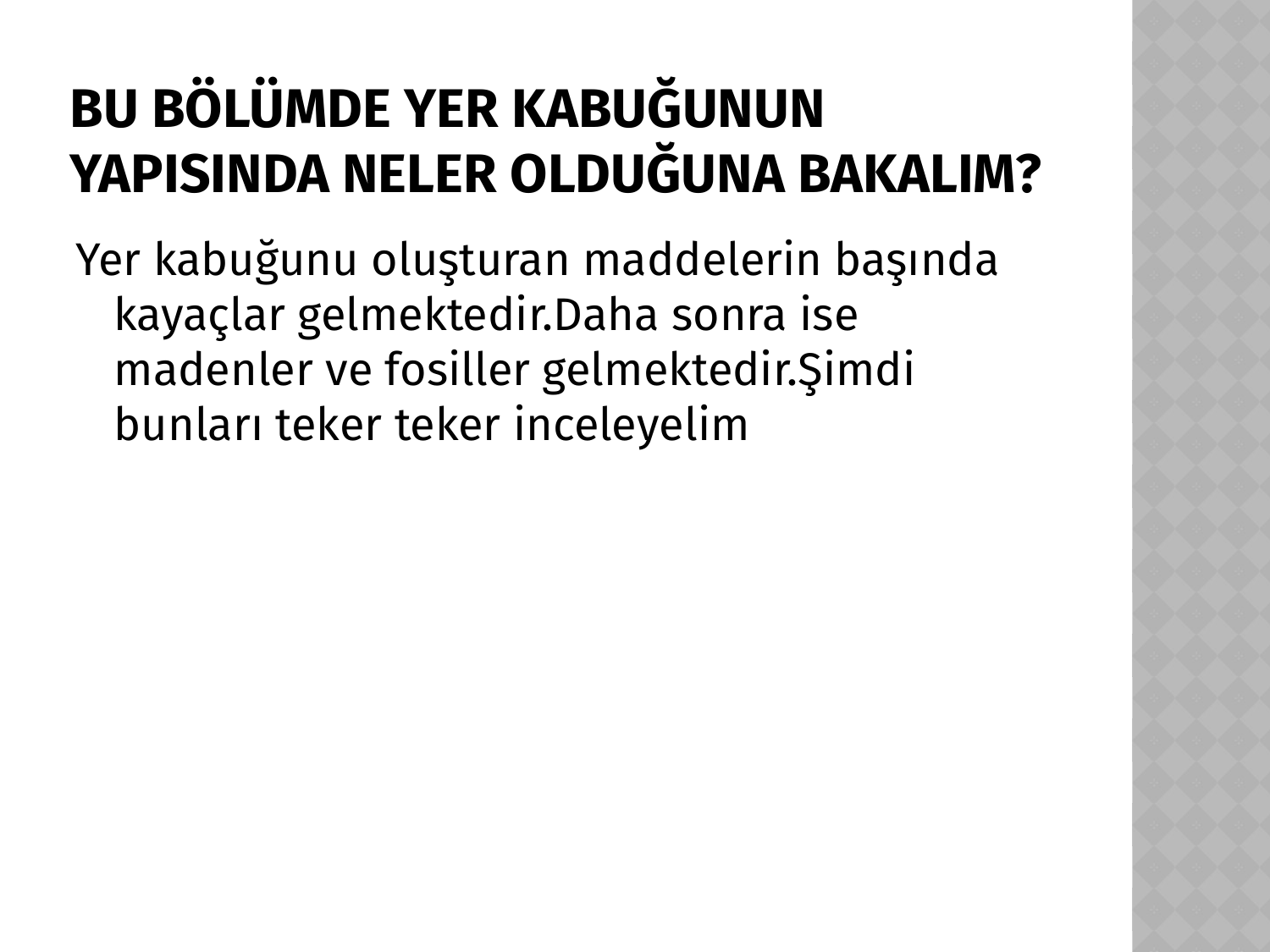

# Bu bölümde yer kabuğunun yapısında neler olduğuna bakalım?
Yer kabuğunu oluşturan maddelerin başında kayaçlar gelmektedir.Daha sonra ise madenler ve fosiller gelmektedir.Şimdi bunları teker teker inceleyelim